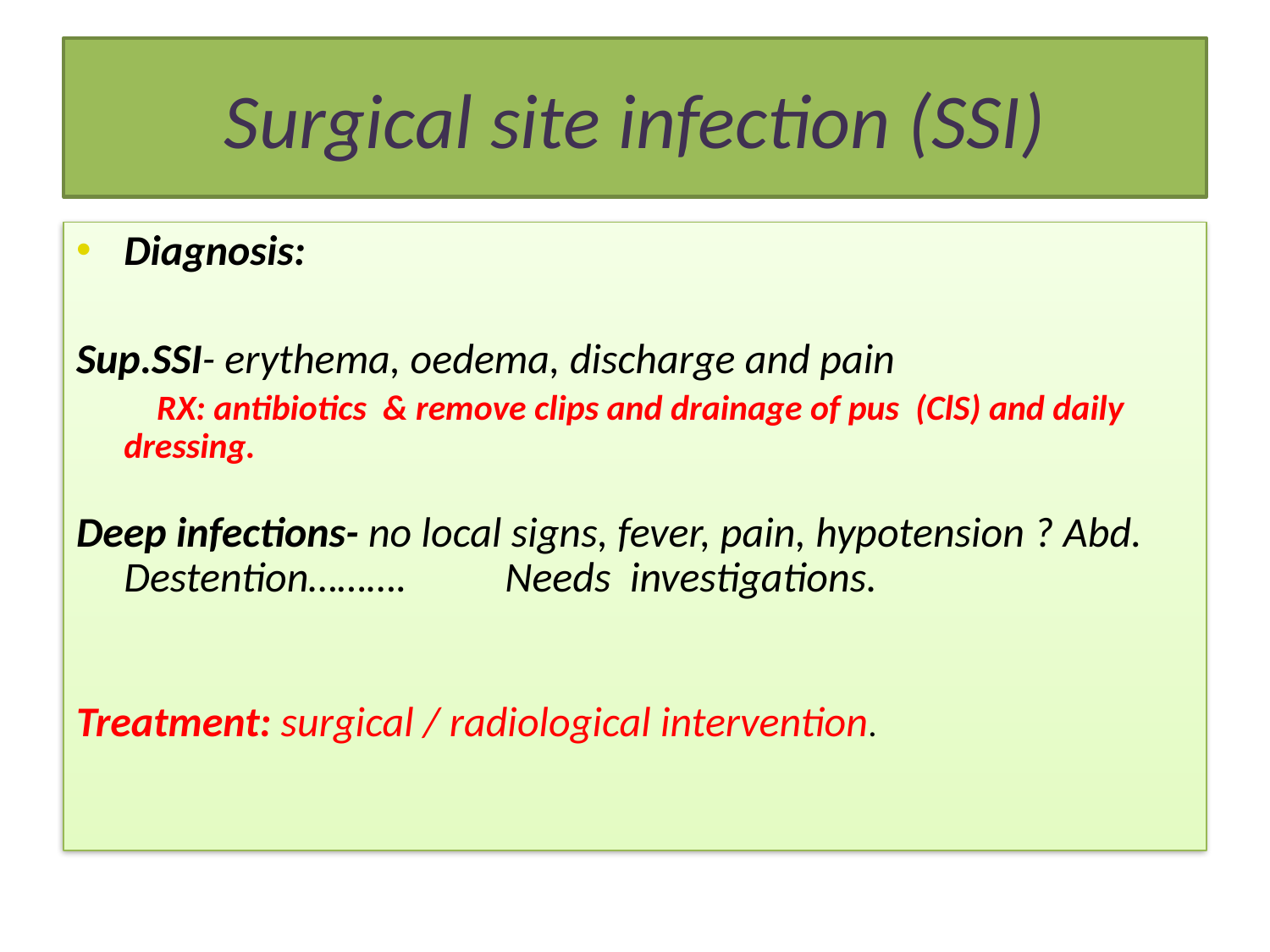

# Surgical site infection (SSI)
Diagnosis:

Sup.SSI- erythema, oedema, discharge and pain
          RX: antibiotics  & remove clips and drainage of pus  (ClS) and daily dressing.

Deep infections- no local signs, fever, pain, hypotension ? Abd. Destention……….       	Needs  investigations.

Treatment: surgical / radiological intervention.